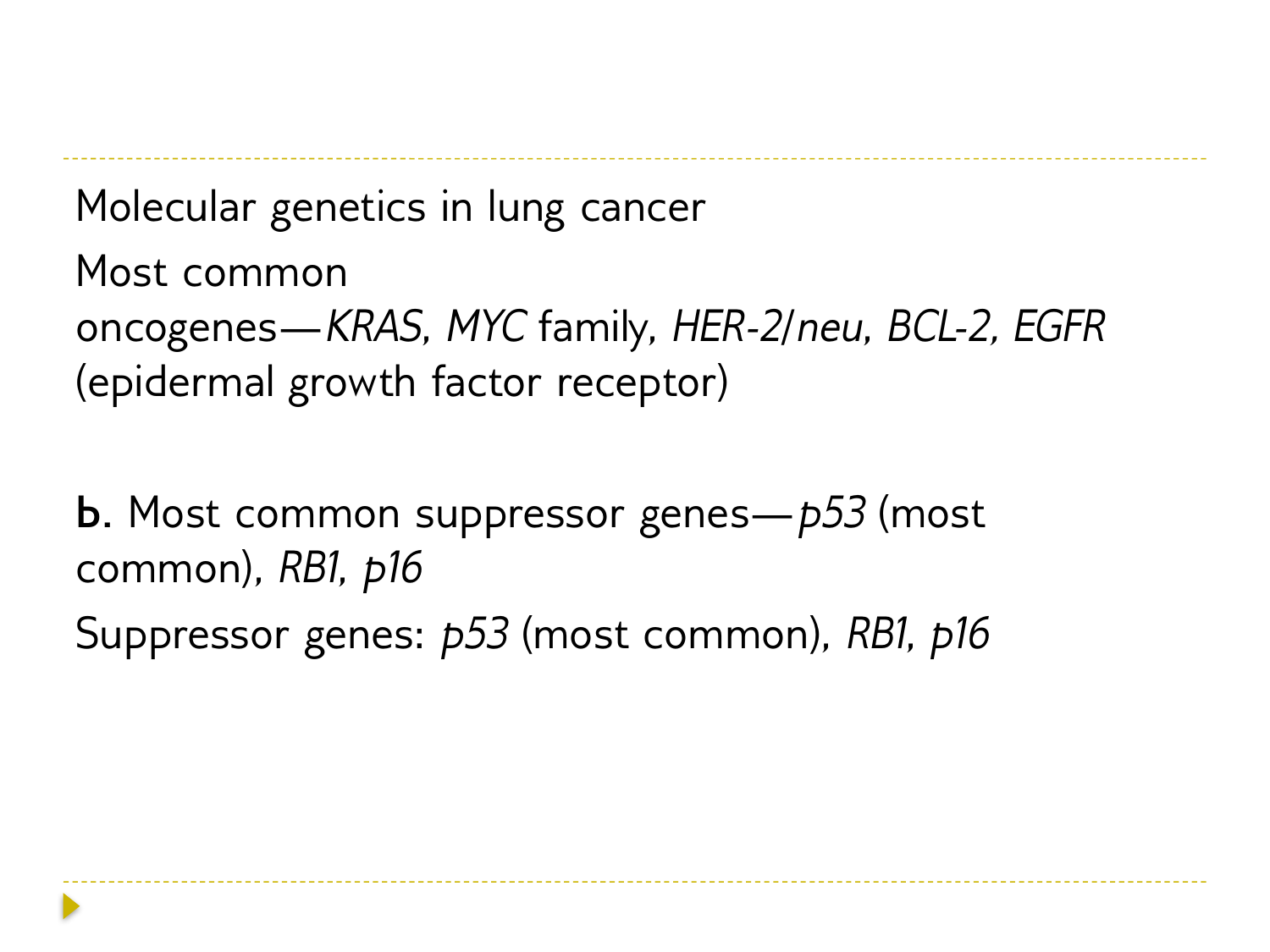

#
Molecular genetics in lung cancer
Most common oncogenes—KRAS, MYC family, HER-2/neu, BCL-2, EGFR (epidermal growth factor receptor)

b. Most common suppressor genes—p53 (most common), RB1, p16
Suppressor genes: p53 (most common), RB1, p16